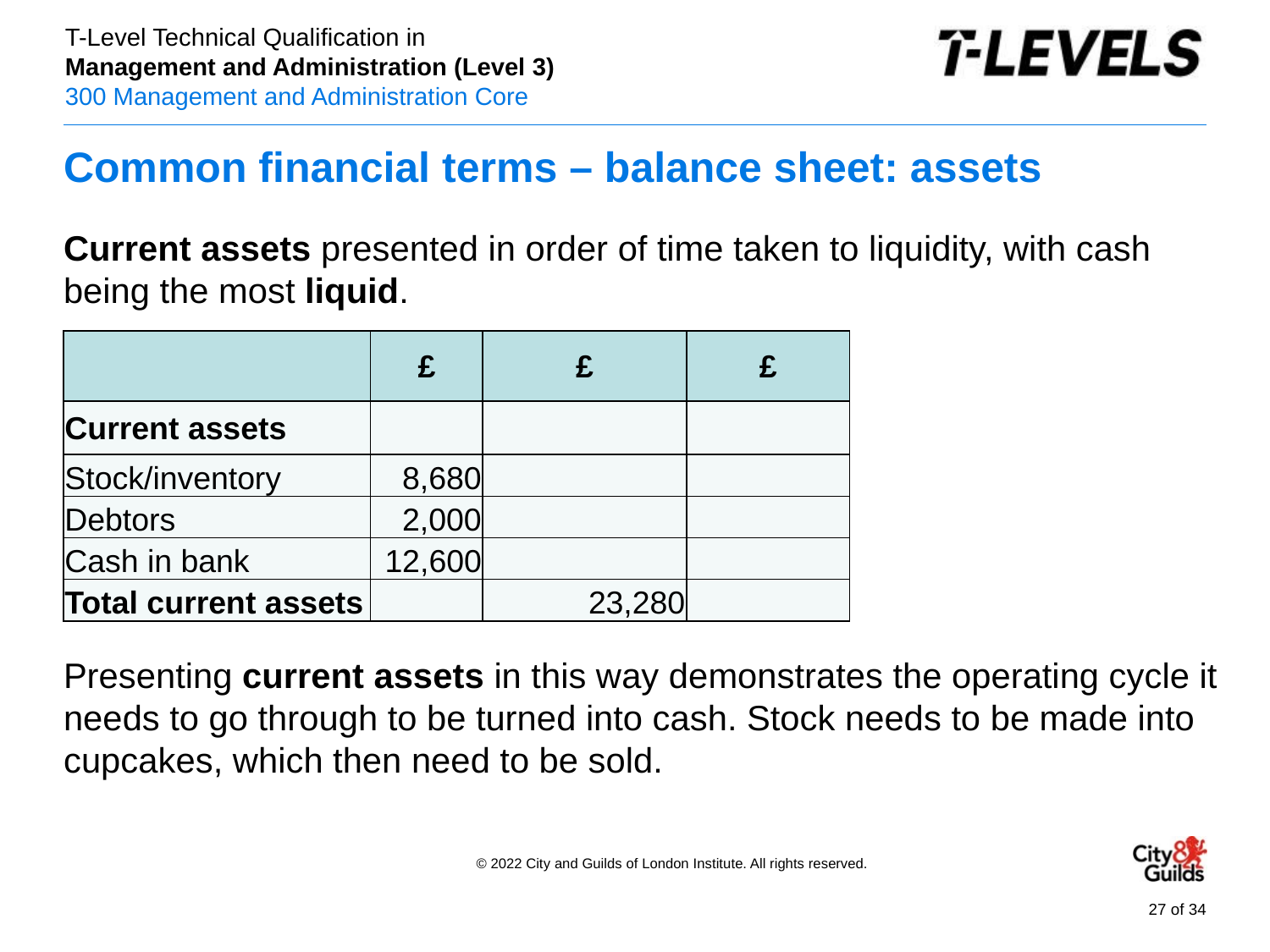

# Common financial terms – balance sheet: assets
Current assets presented in order of time taken to liquidity, with cash being the most liquid.

Presenting current assets in this way demonstrates the operating cycle it needs to go through to be turned into cash. Stock needs to be made into cupcakes, which then need to be sold.

|  | £ | £ | £ |
| --- | --- | --- | --- |
| Current assets |  |  |  |
| Stock/inventory | 8,680 |  |  |
| Debtors | 2,000 |  |  |
| Cash in bank | 12,600 |  |  |
| Total current assets |  | 23,280 |  |